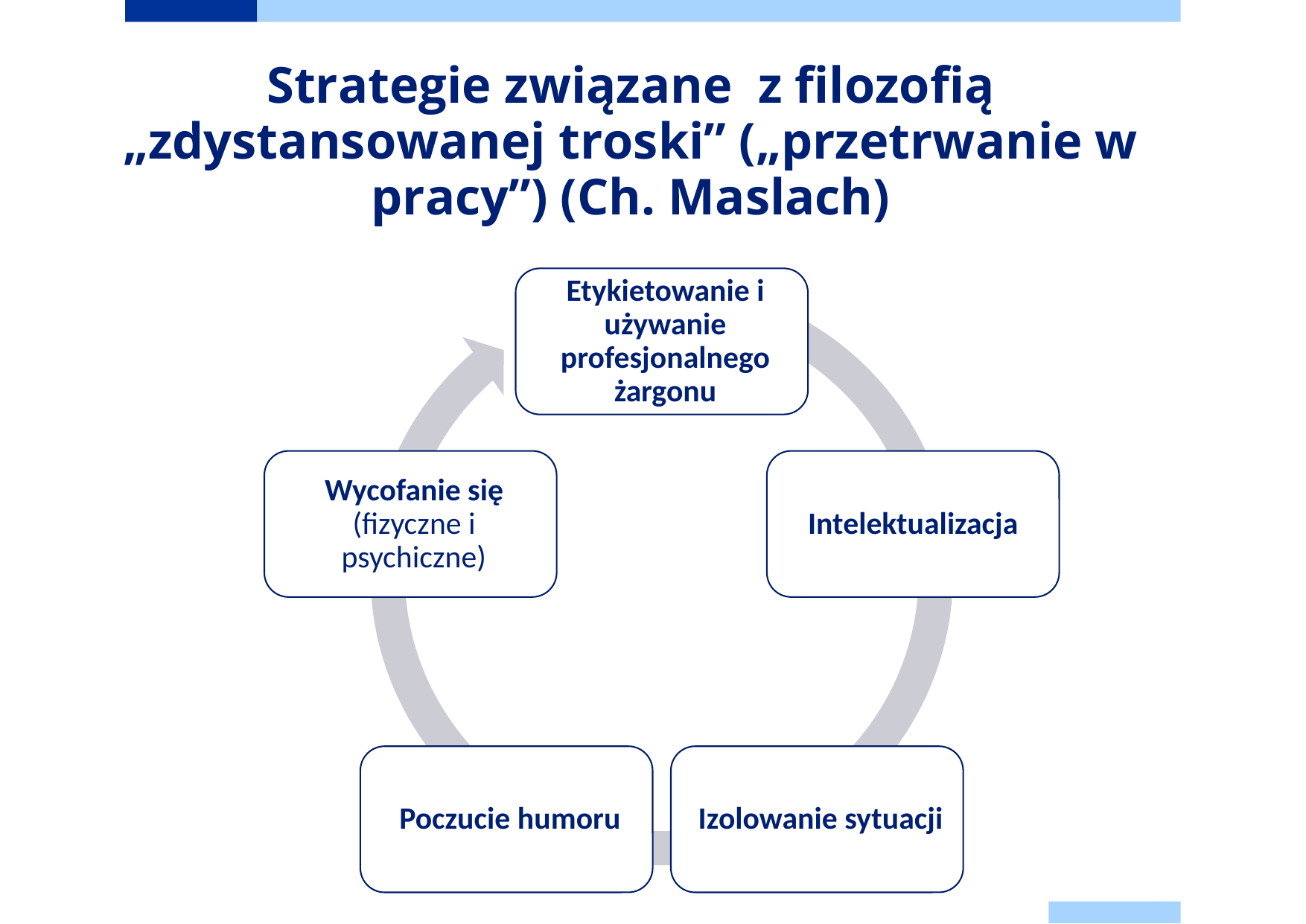

# Strategie związane  z filozofią „zdystansowanej troski” („przetrwanie w pracy”) (Ch. Maslach)
Etykietowanie i używanie profesjonalnego żargonu
Intelektualizacja
Izolowanie sytuacji
Poczucie humoru
Wycofanie się (fizyczne i psychiczne)